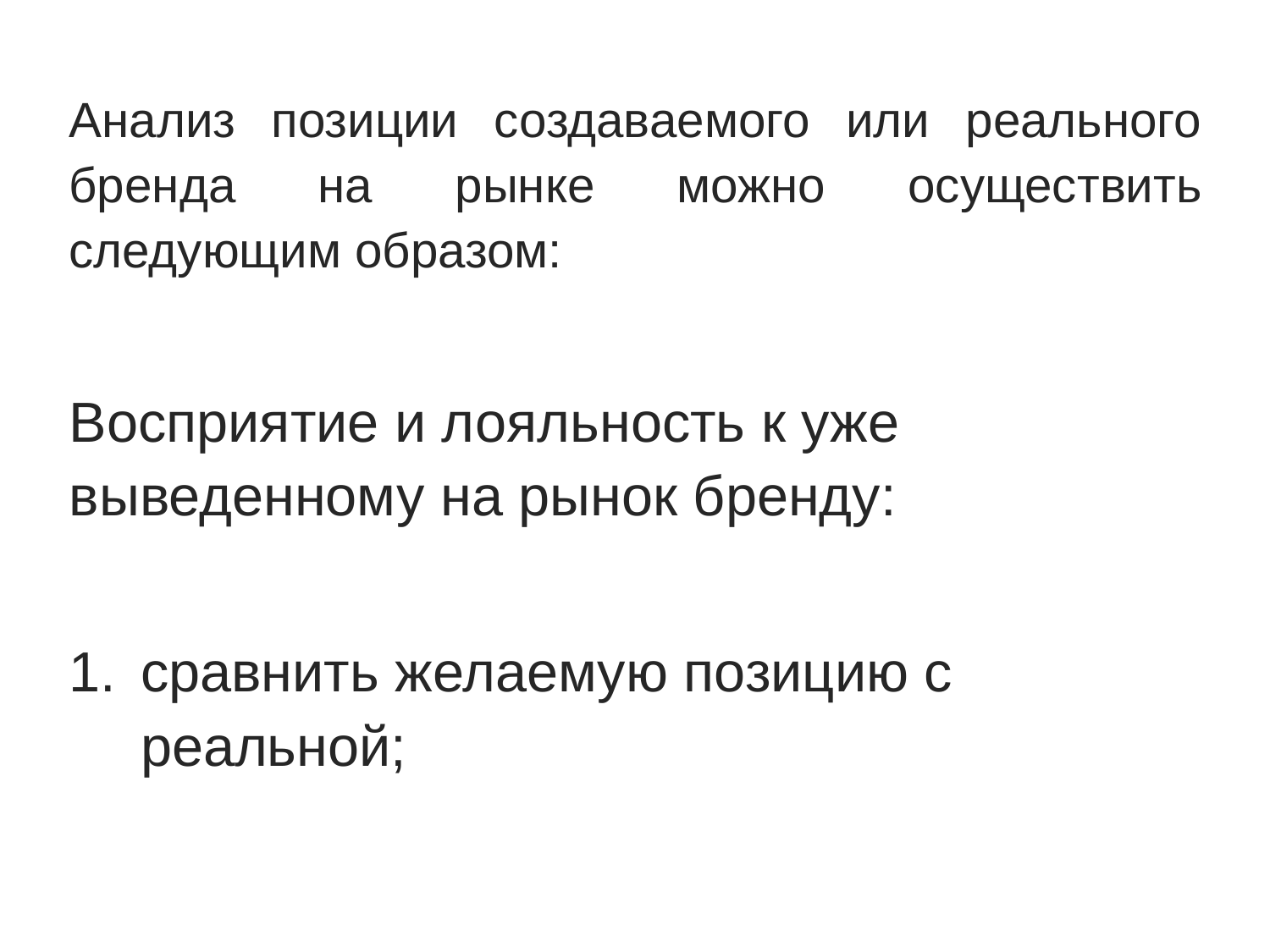

Анализ позиции создаваемого или реального бренда на рынке можно осуществить следующим образом:

Восприятие и лояльность к уже выведенному на рынок бренду:

сравнить желаемую позицию с реальной;